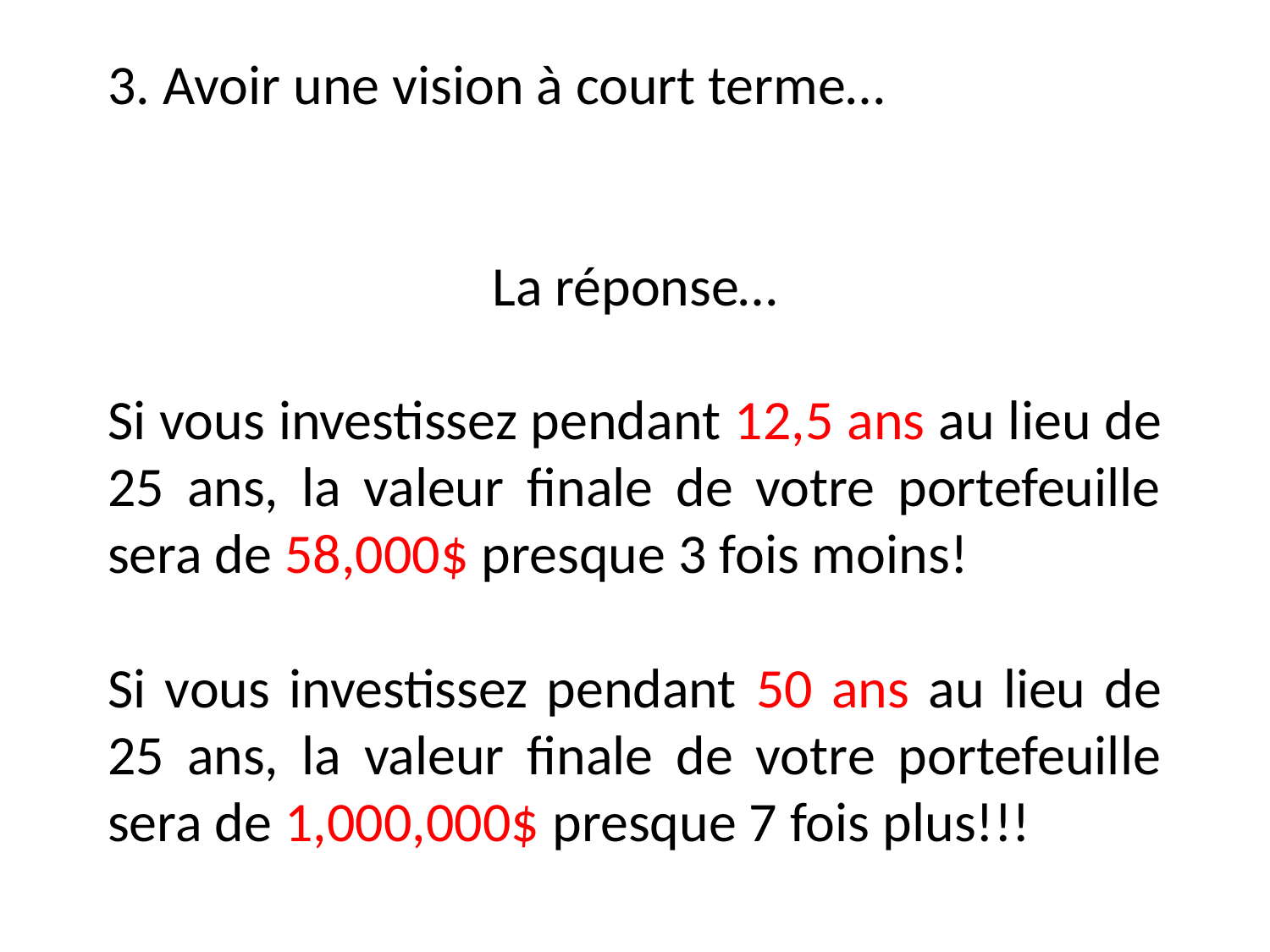

3. Avoir une vision à court terme…

La réponse…

Si vous investissez pendant 12,5 ans au lieu de 25 ans, la valeur finale de votre portefeuille sera de 58,000$ presque 3 fois moins!

Si vous investissez pendant 50 ans au lieu de 25 ans, la valeur finale de votre portefeuille sera de 1,000,000$ presque 7 fois plus!!!